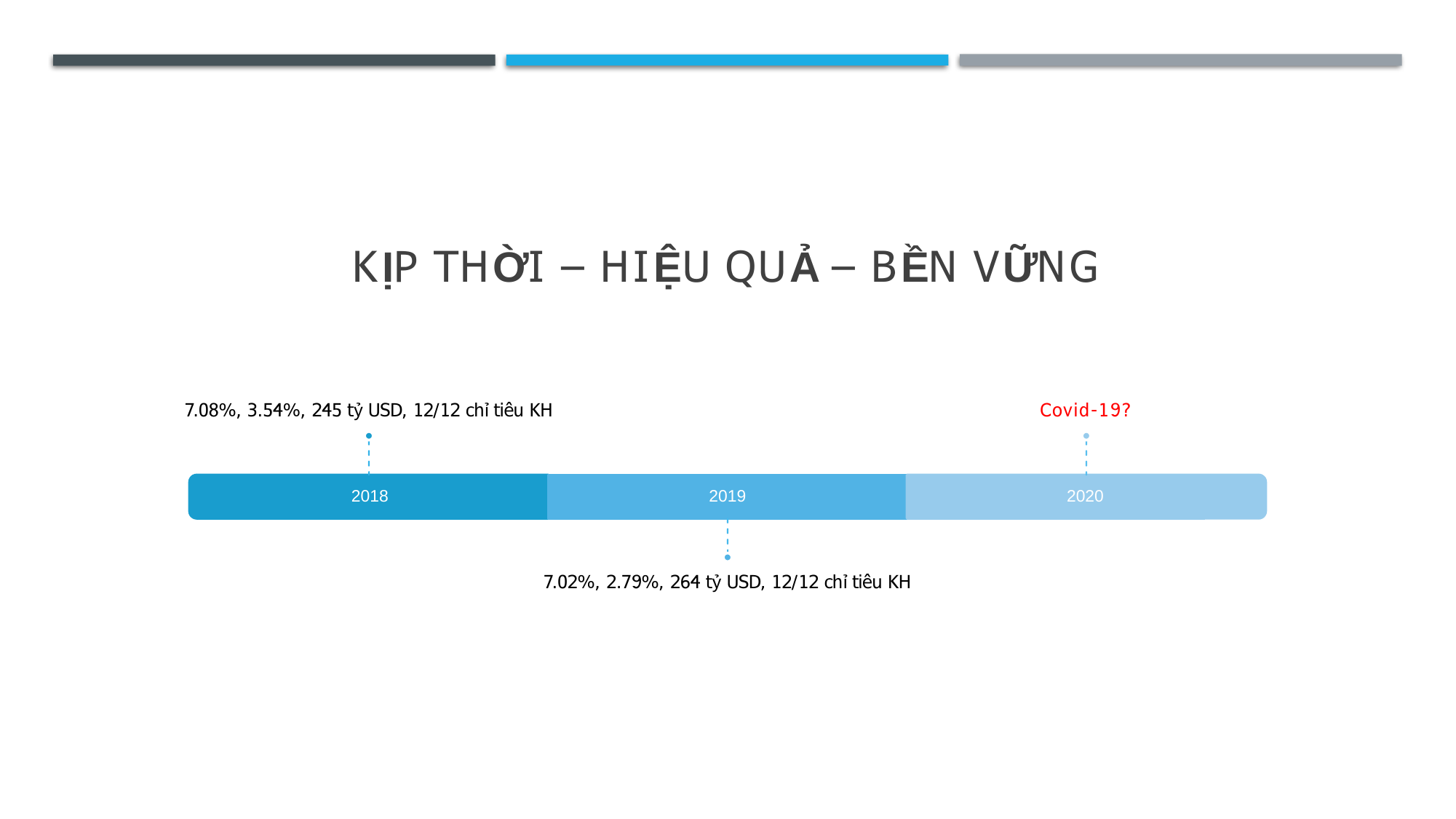

# Kịp thời – hiệu quả – bền vững
2018
7.08%, 3.54%, 245 tỷ USD, 12/12 chỉ tiêu KH
2019
7.02%, 2.79%, 264 tỷ USD, 12/12 chỉ tiêu KH
2020
Covid-19?